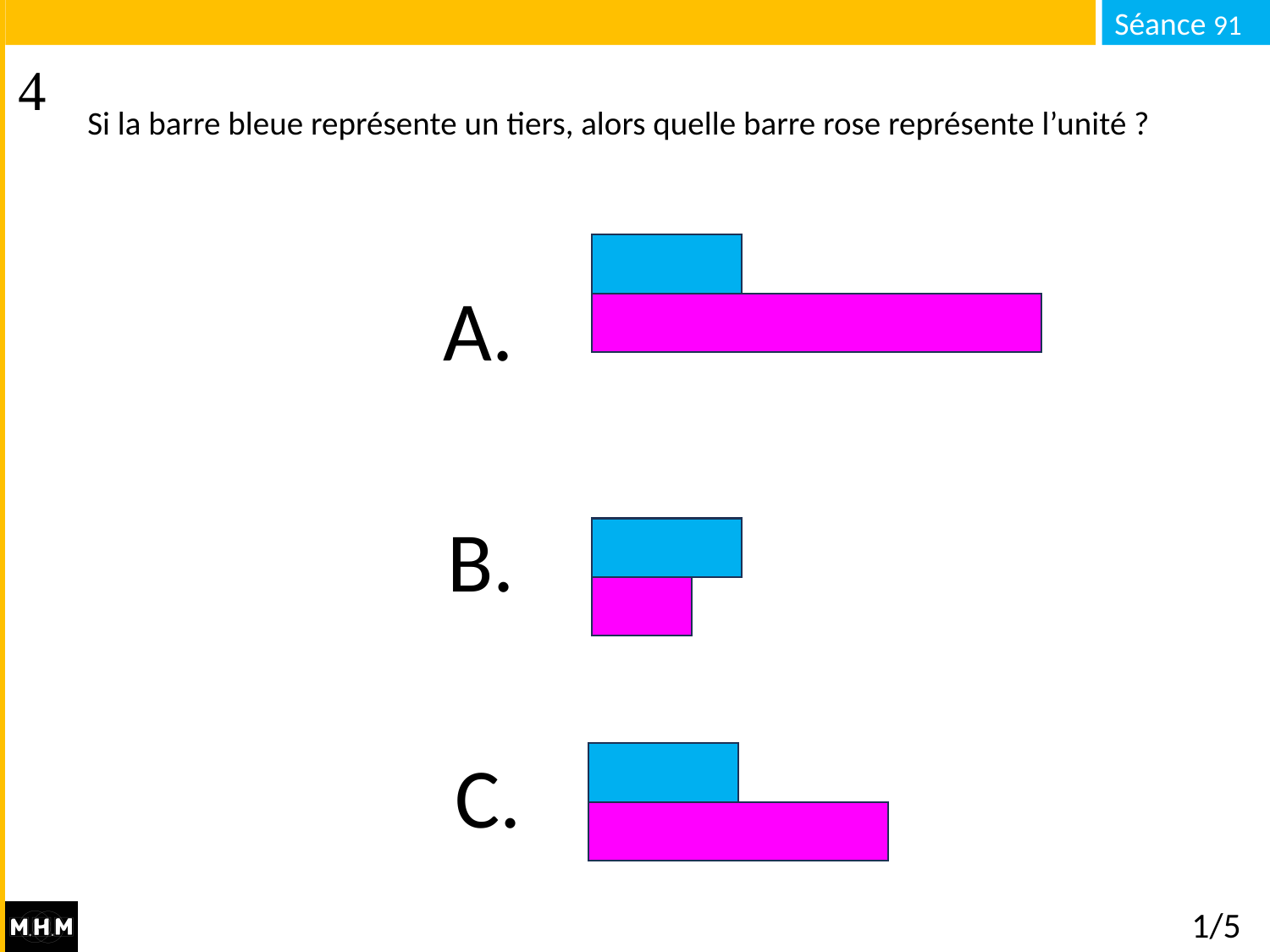

# Si la barre bleue représente un tiers, alors quelle barre rose représente l’unité ?

A.

B.

C.

1/5